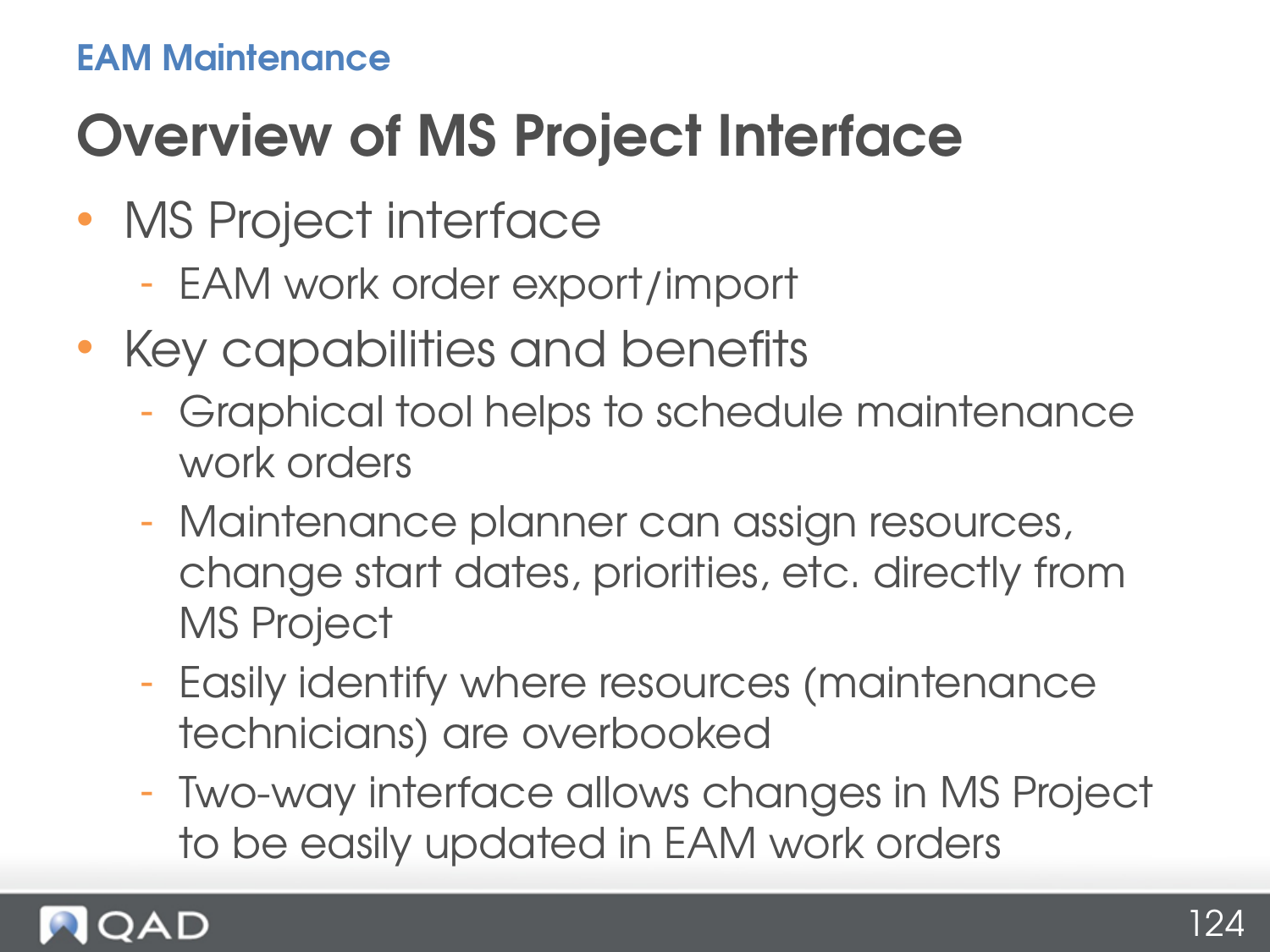

EAM Maintenance
# Overview of MS Project Interface
MS Project interface
EAM work order export/import
Key capabilities and benefits
Graphical tool helps to schedule maintenance work orders
Maintenance planner can assign resources, change start dates, priorities, etc. directly from MS Project
Easily identify where resources (maintenance technicians) are overbooked
Two-way interface allows changes in MS Project to be easily updated in EAM work orders

124